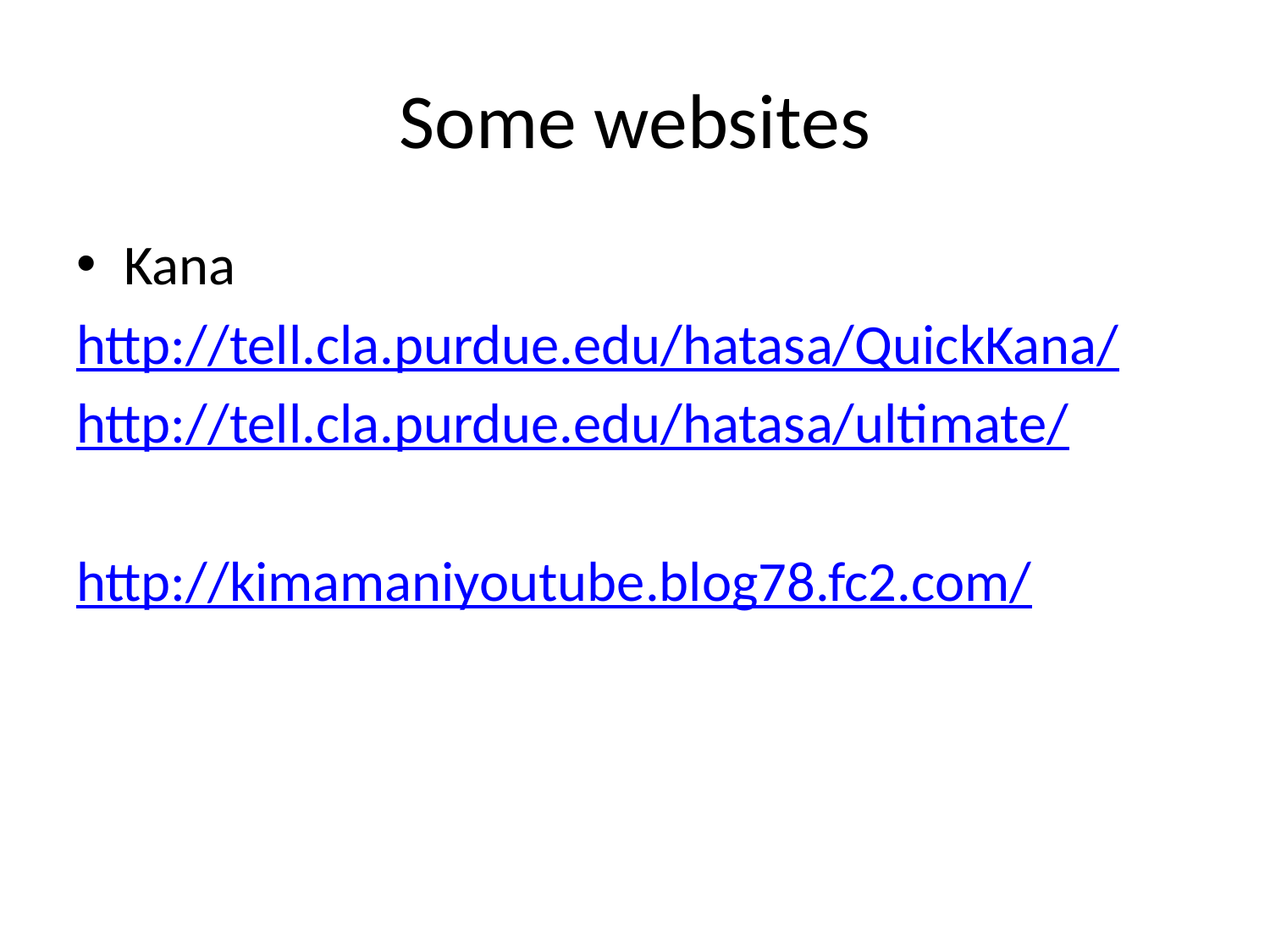

# Some websites
Kana
http://tell.cla.purdue.edu/hatasa/QuickKana/
http://tell.cla.purdue.edu/hatasa/ultimate/

http://kimamaniyoutube.blog78.fc2.com/